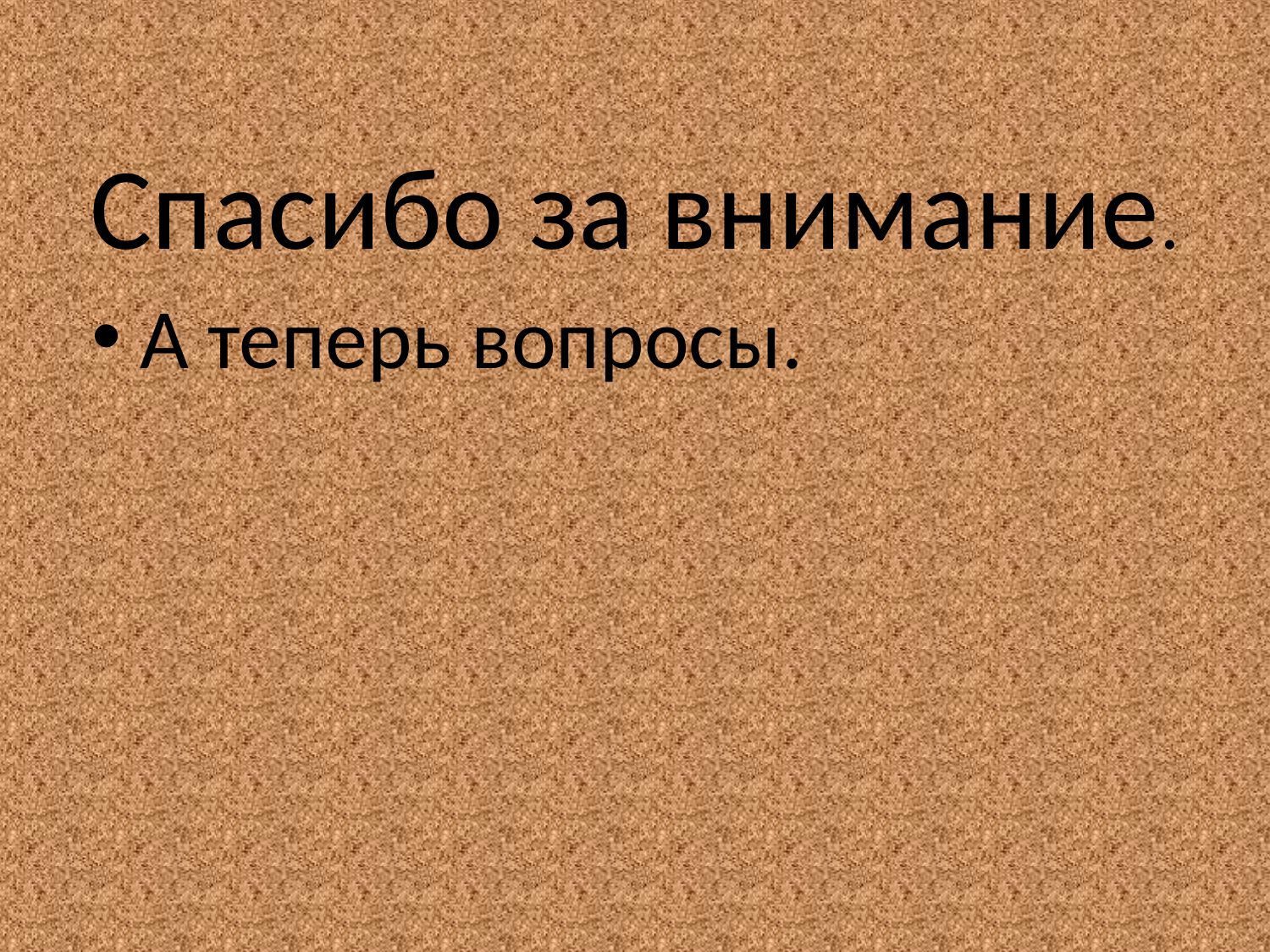

# Спасибо за внимание.
А теперь вопросы.